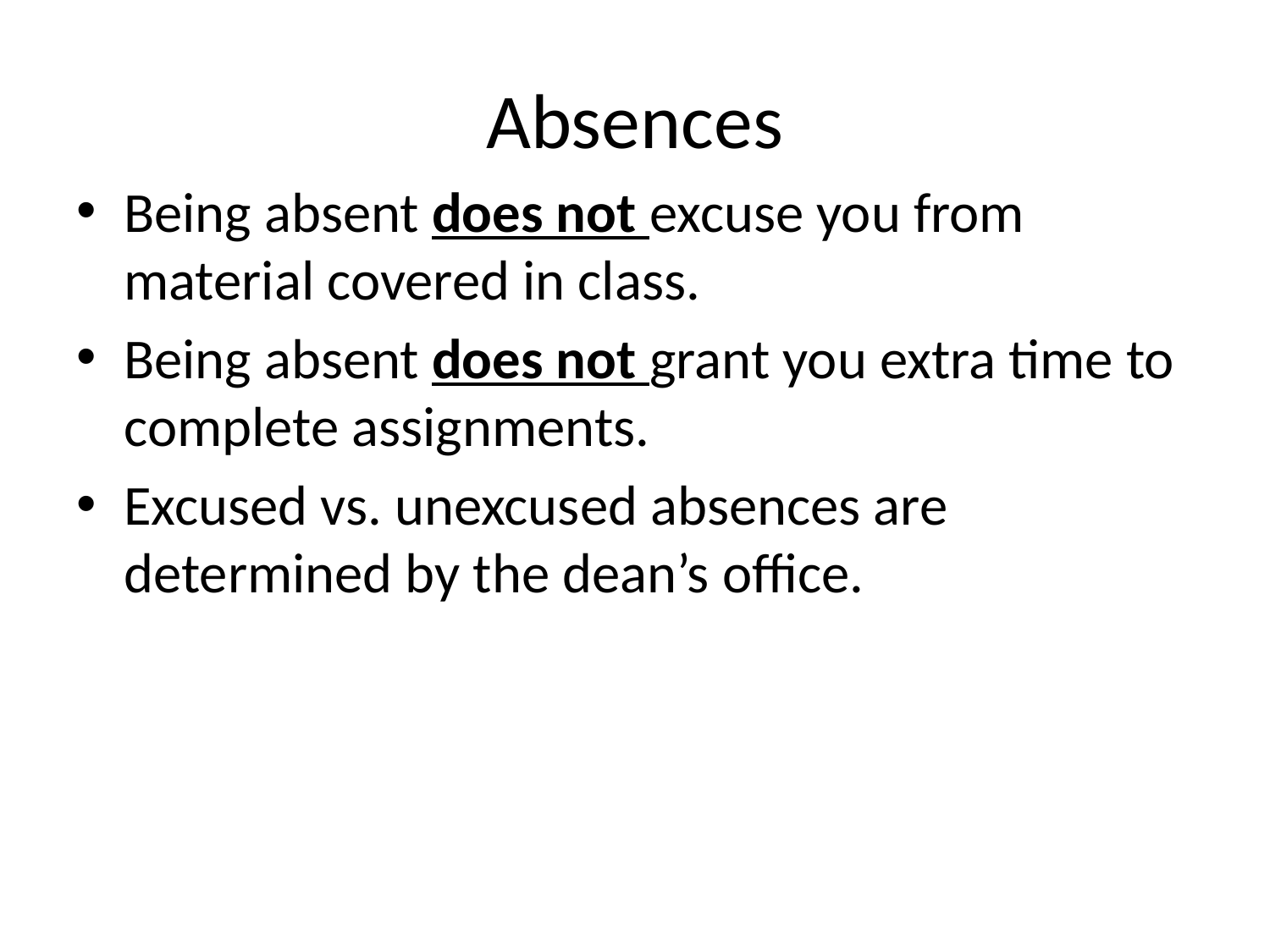

# Absences
Being absent does not excuse you from material covered in class.
Being absent does not grant you extra time to complete assignments.
Excused vs. unexcused absences are determined by the dean’s office.